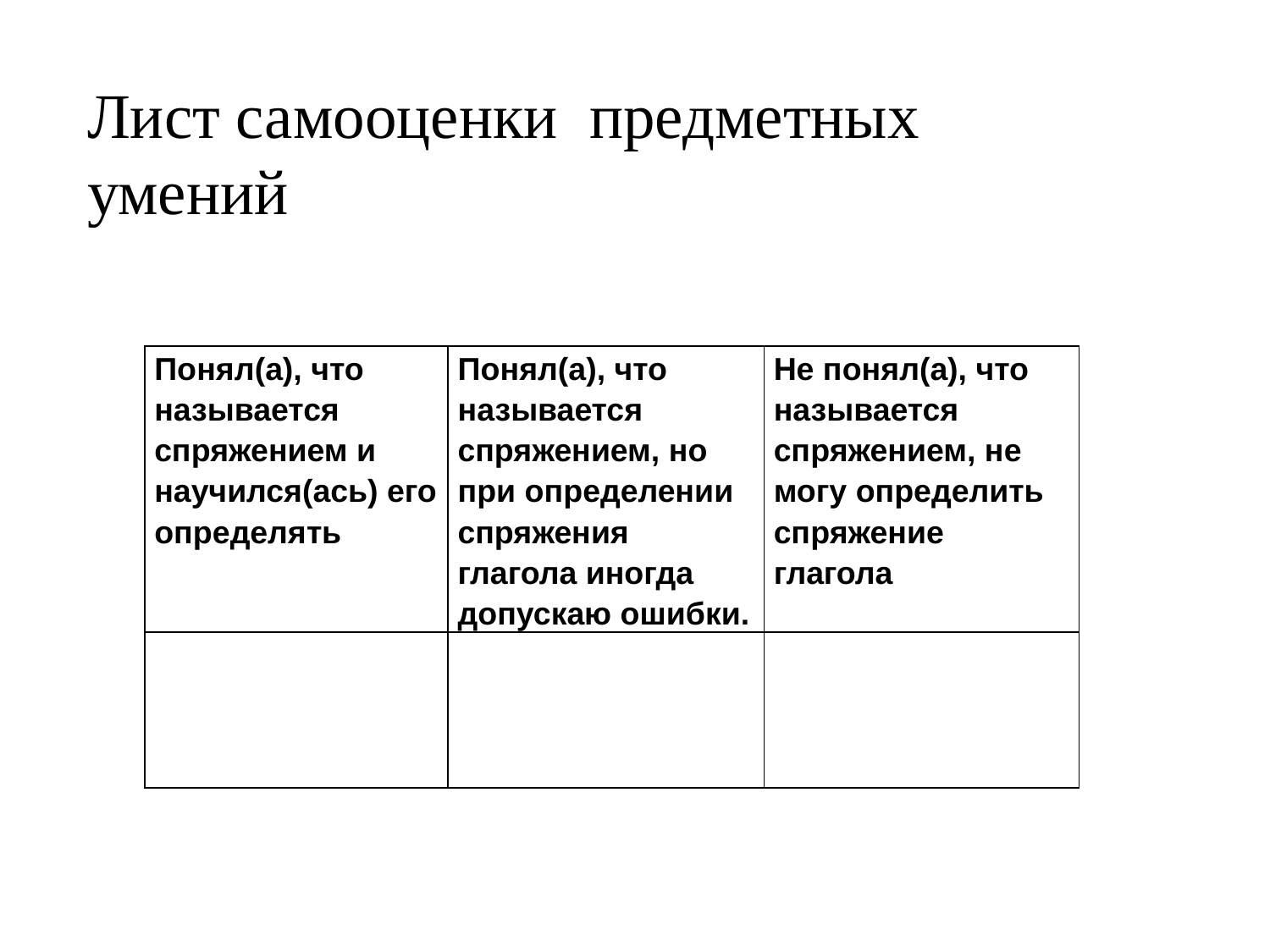

Лист самооценки  предметных умений

| Понял(а), что называется спряжением и научился(ась) его определять | Понял(а), что называется спряжением, но при определении спряжения глагола иногда допускаю ошибки. | Не понял(а), что называется спряжением, не могу определить спряжение глагола |
| --- | --- | --- |
|  |  |  |